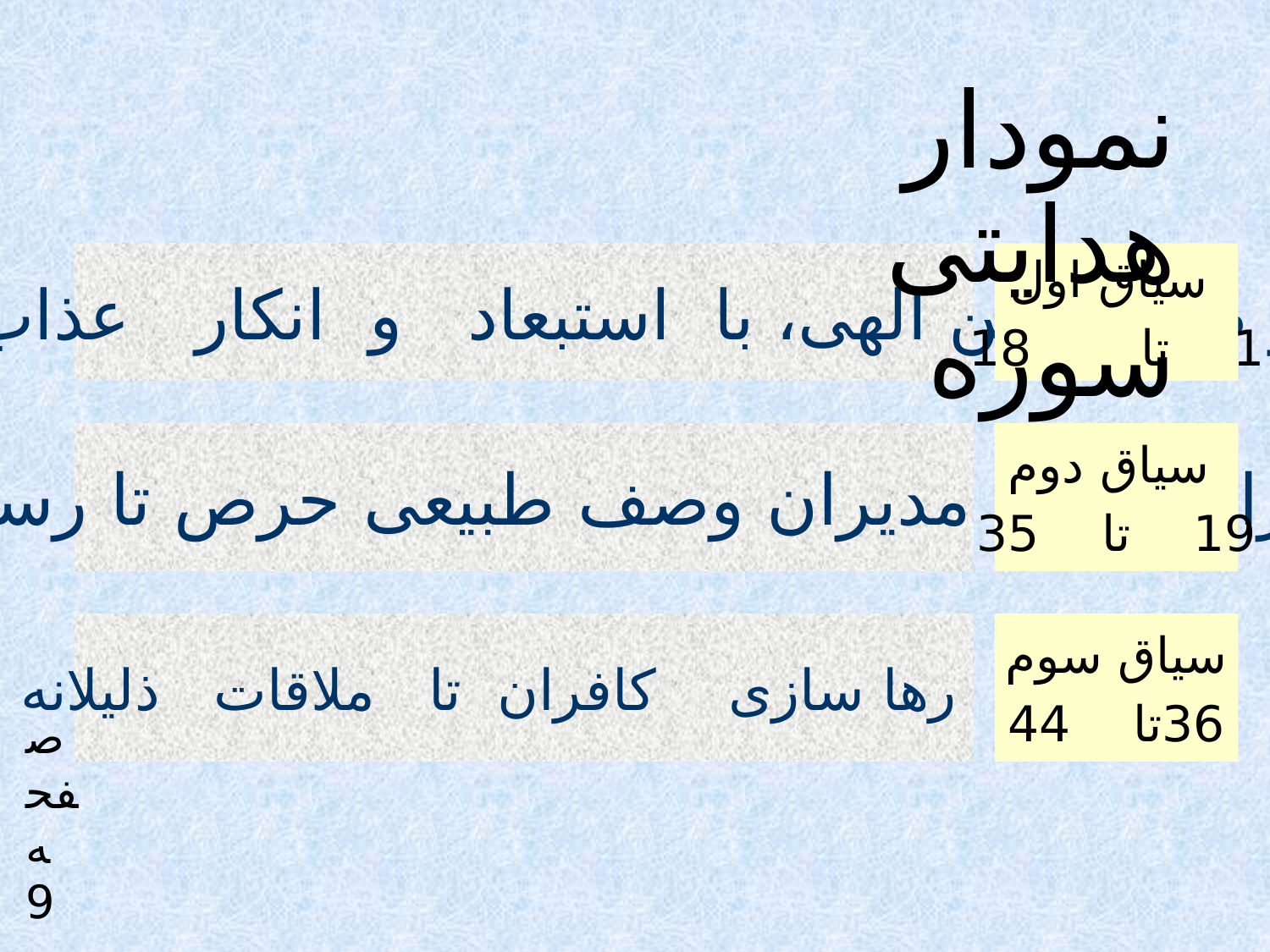

نمودار هدایتی سوره
مقابله   انذار آمیز     و صبر آفرین الهی، با  استبعاد   و  انکار   عذاب   از   سوی   کافرین   دنیاگرا
 سیاق اول
1    تا       18
نمازگزاران، تنها مدیران وصف طبیعی حرص تا رسیدن به بهشت
 سیاق دوم
19    تا    35
رها سازی    کافران  تا   ملاقات   ذلیلانه   با   روز   موعود، در    پاسخ    به    طمع     بیجای    آنان    برای    ورود    به    بهشت
سیاق سوم
36تا    44
صفحه 9